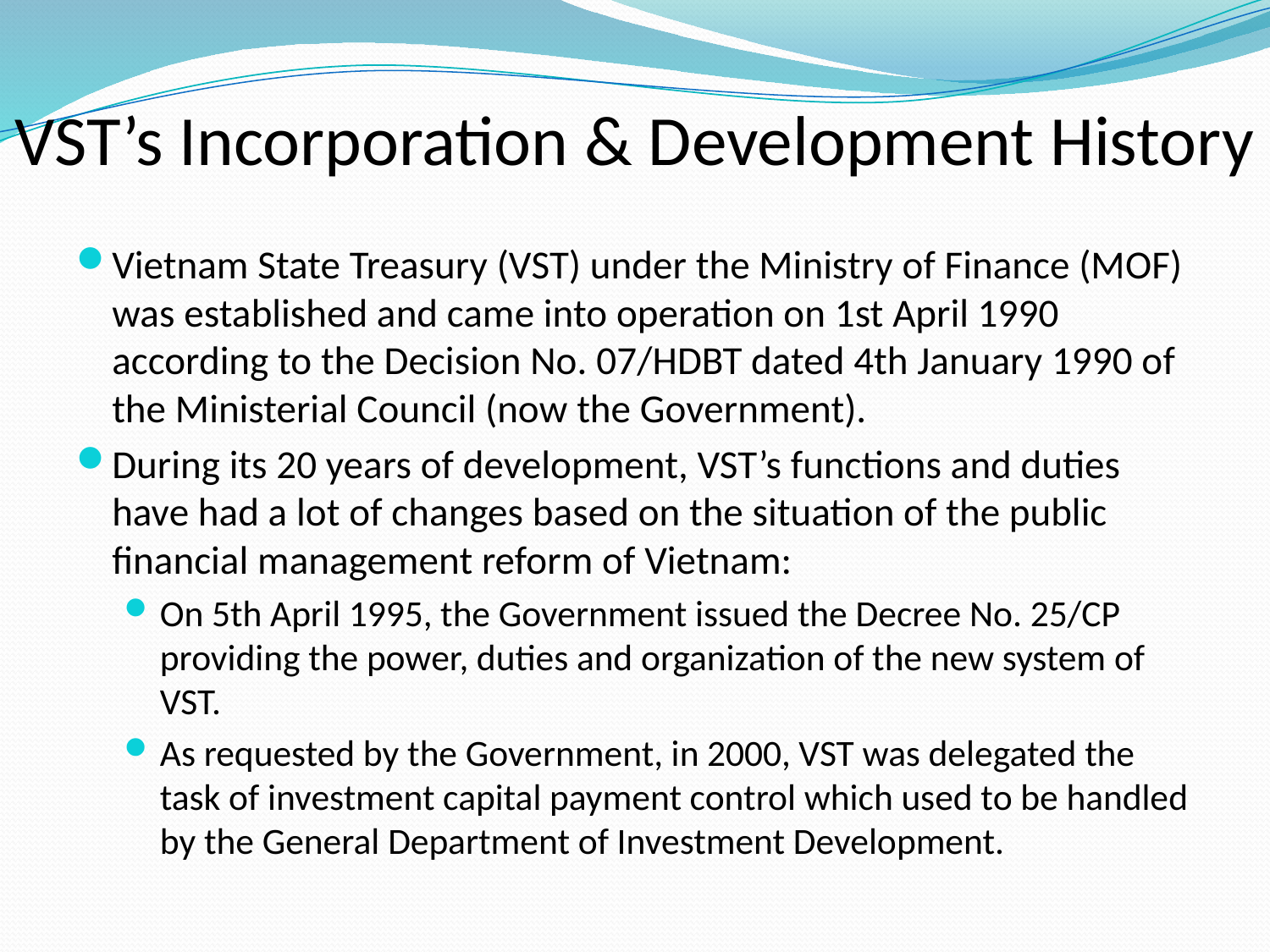

# VST’s Incorporation & Development History
Vietnam State Treasury (VST) under the Ministry of Finance (MOF) was established and came into operation on 1st April 1990 according to the Decision No. 07/HDBT dated 4th January 1990 of the Ministerial Council (now the Government).
During its 20 years of development, VST’s functions and duties have had a lot of changes based on the situation of the public financial management reform of Vietnam:
On 5th April 1995, the Government issued the Decree No. 25/CP providing the power, duties and organization of the new system of VST.
As requested by the Government, in 2000, VST was delegated the task of investment capital payment control which used to be handled by the General Department of Investment Development.